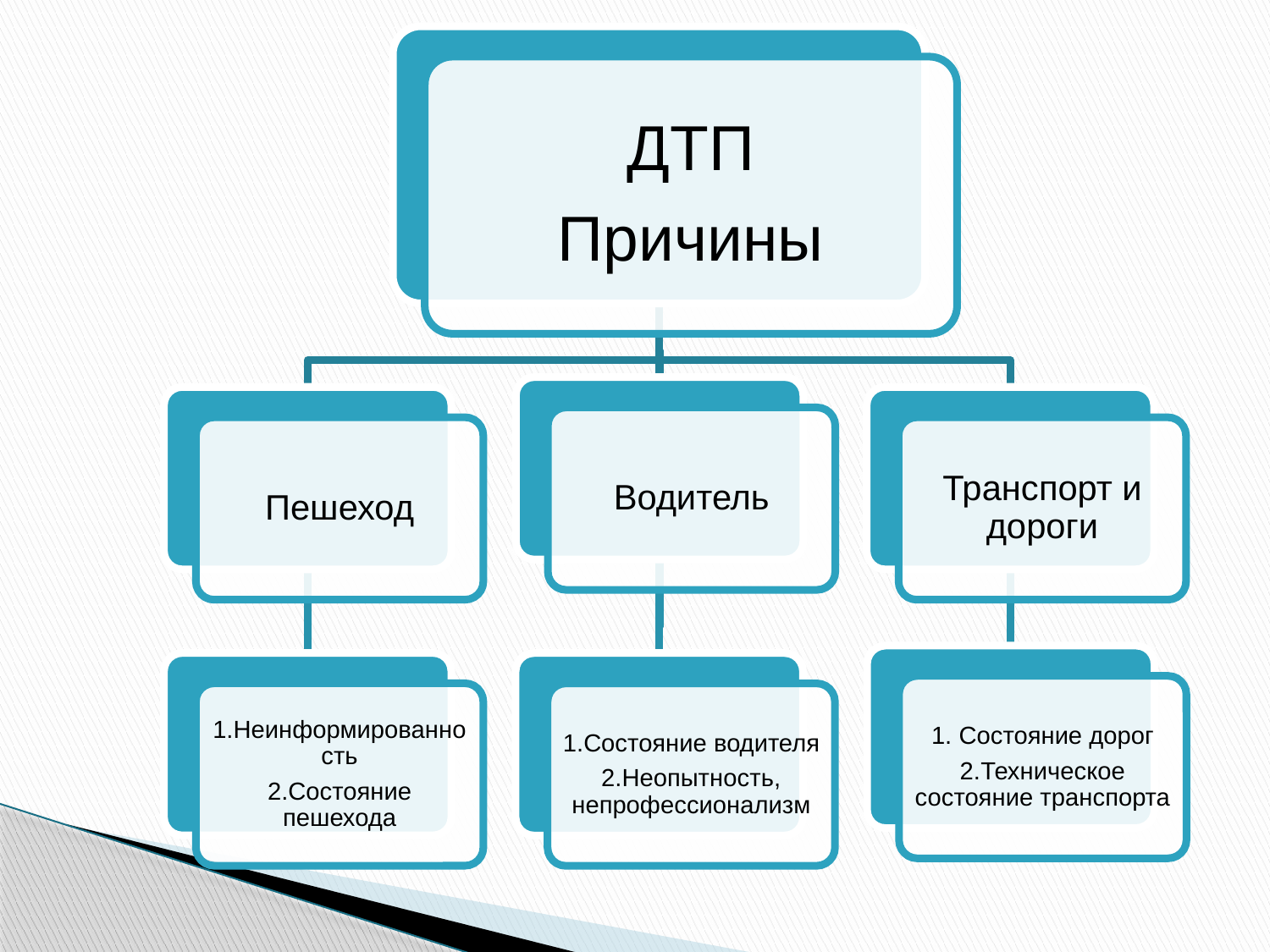

ДТП
Причины
Пешеход
1.Неинформированность
2.Состояние пешехода
Водитель
1.Состояние водителя
2.Неопытность, непрофессионализм
Транспорт и дороги
1. Состояние дорог
2.Техническое состояние транспорта